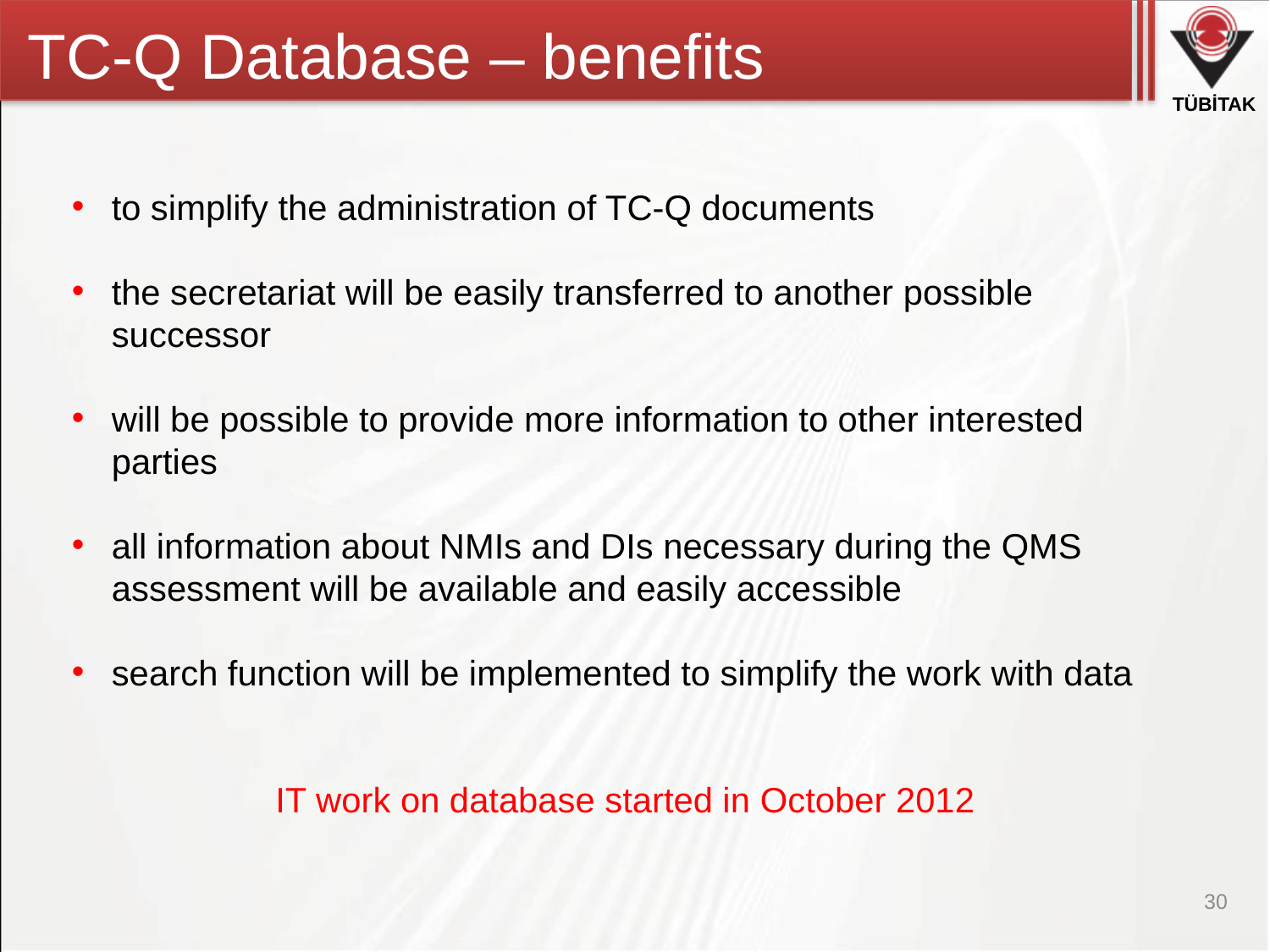

TC-Q Database – benefits
to simplify the administration of TC-Q documents

the secretariat will be easily transferred to another possible successor

will be possible to provide more information to other interested parties

all information about NMIs and DIs necessary during the QMS assessment will be available and easily accessible

search function will be implemented to simplify the work with data

IT work on database started in October 2012
30